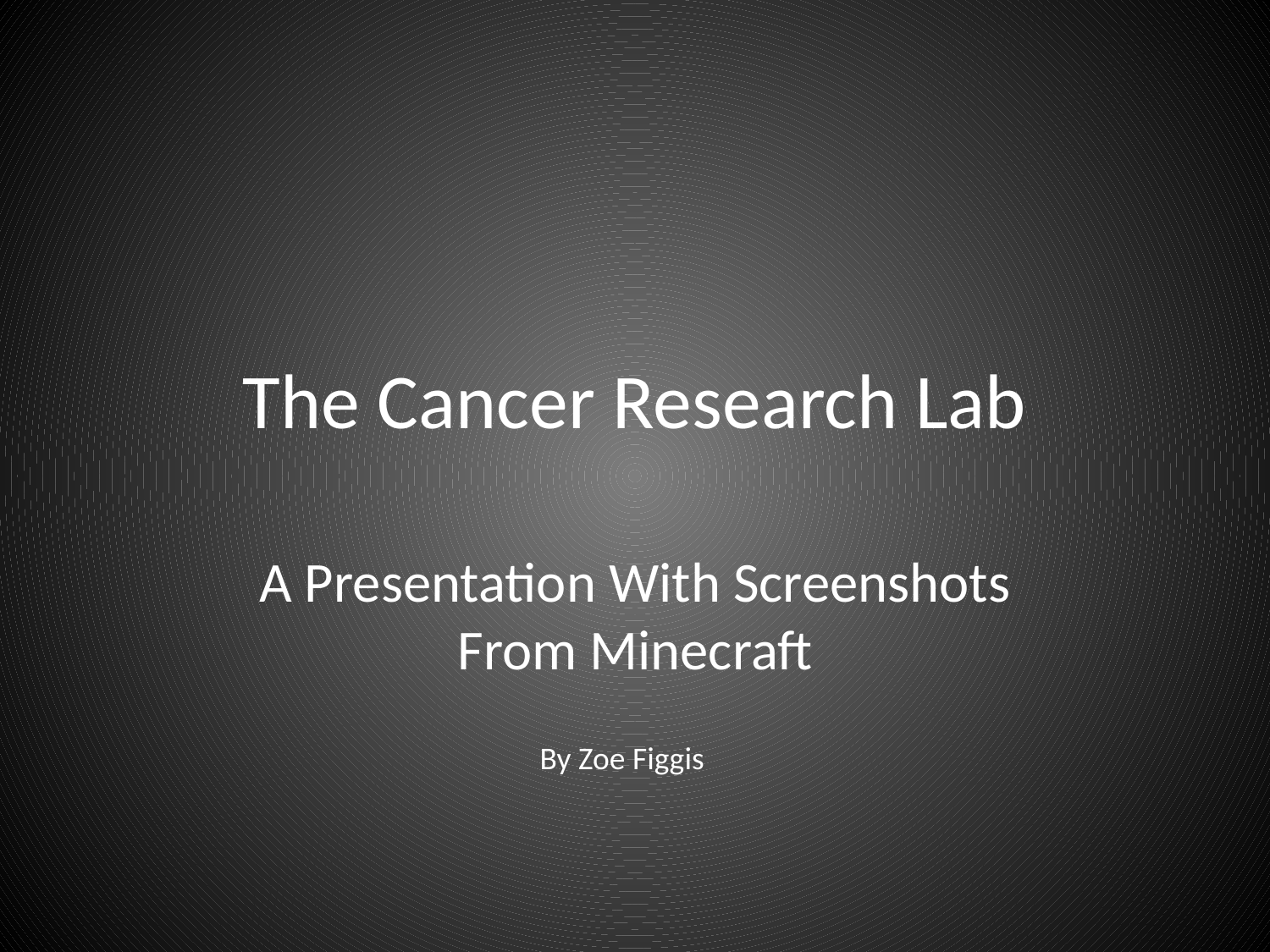

# The Cancer Research Lab
A Presentation With Screenshots From Minecraft
By Zoe Figgis